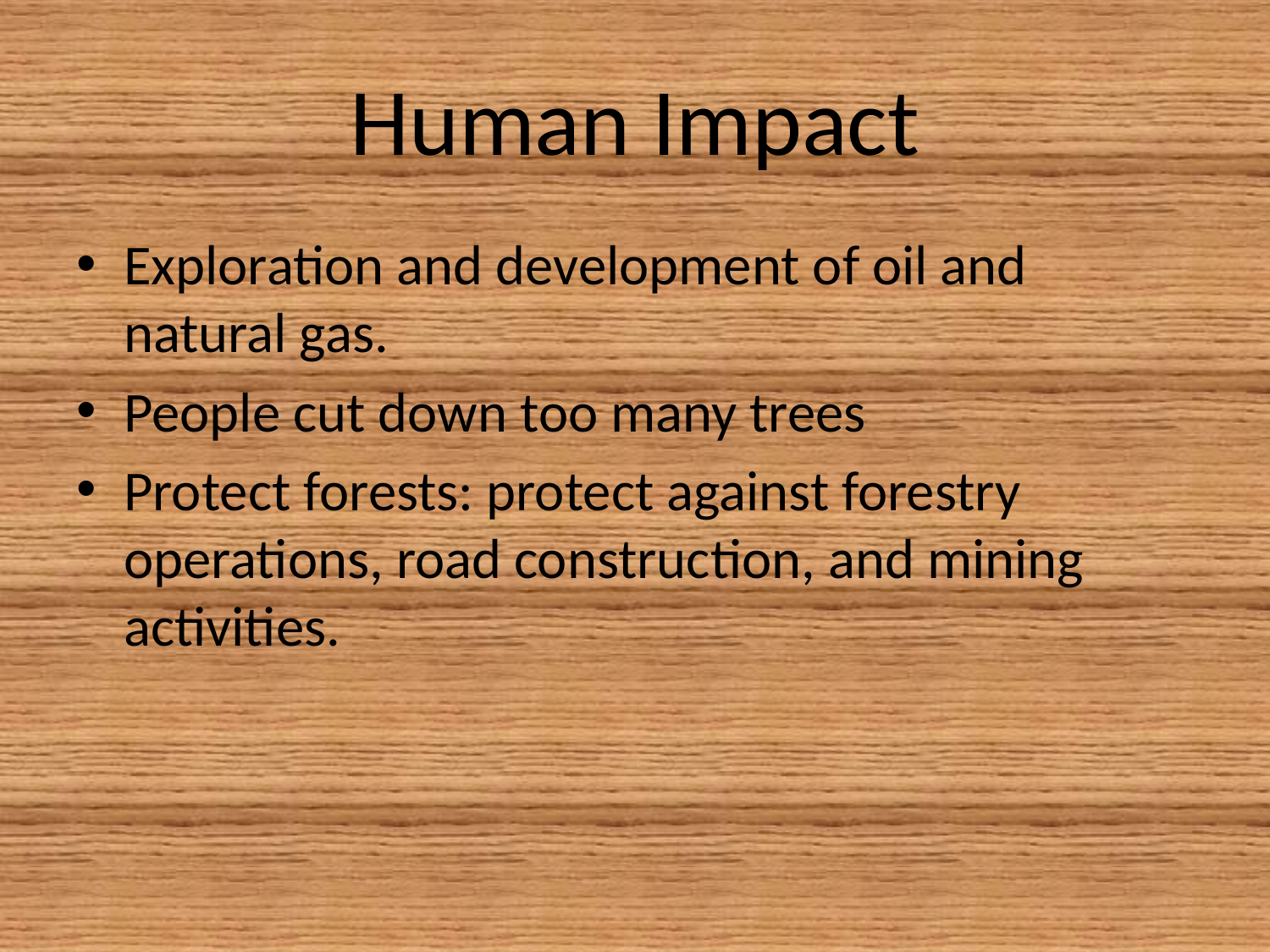

# Human Impact
Exploration and development of oil and natural gas.
People cut down too many trees
Protect forests: protect against forestry operations, road construction, and mining activities.